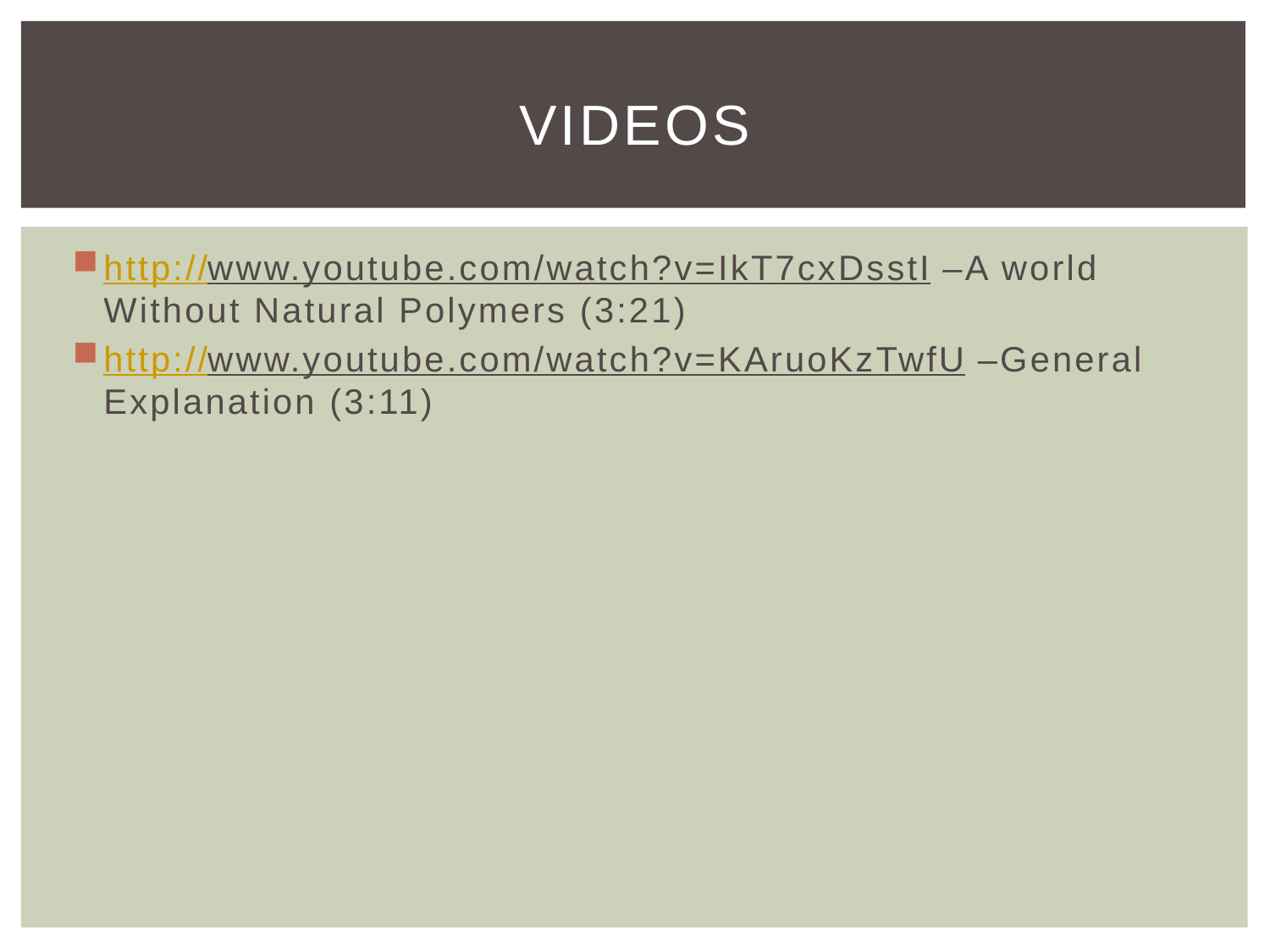

# Videos
http://www.youtube.com/watch?v=IkT7cxDsstI –A world Without Natural Polymers (3:21)
http://www.youtube.com/watch?v=KAruoKzTwfU –General Explanation (3:11)